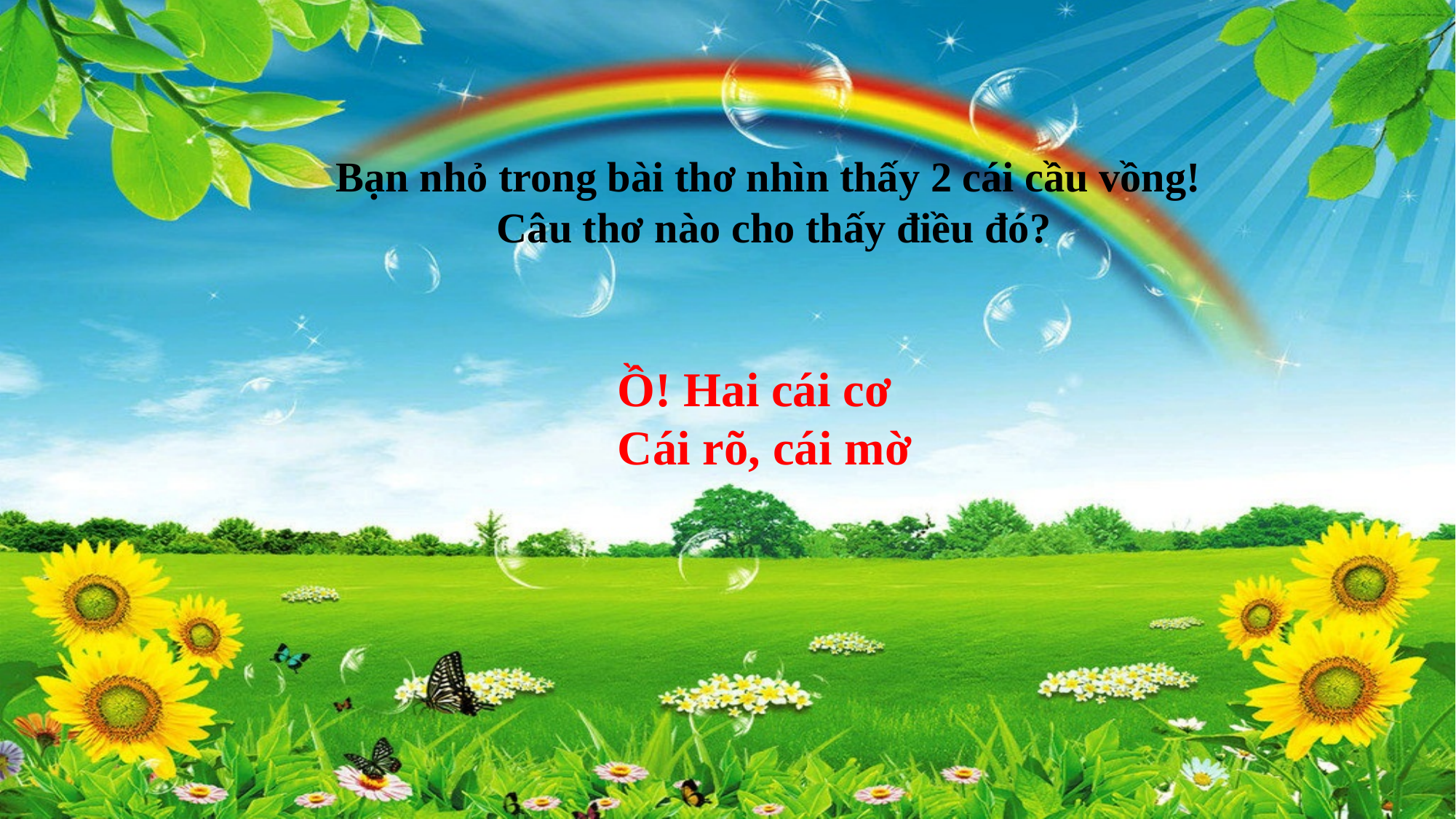

Bạn nhỏ trong bài thơ nhìn thấy 2 cái cầu vồng!
Câu thơ nào cho thấy điều đó?
Ồ! Hai cái cơ
Cái rõ, cái mờ